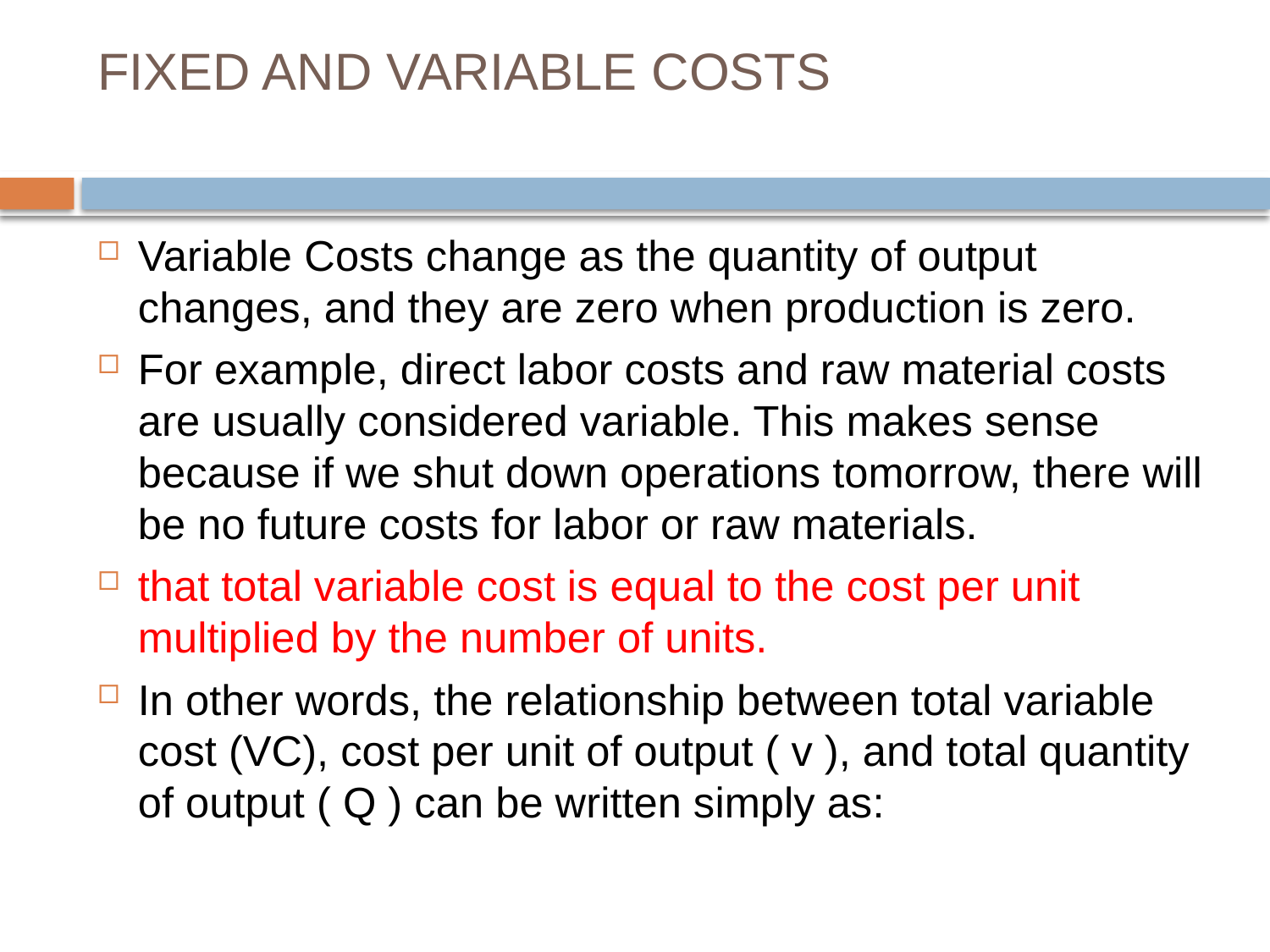

# FIXED AND VARIABLE COSTS
Variable Costs change as the quantity of output changes, and they are zero when production is zero.
For example, direct labor costs and raw material costs are usually considered variable. This makes sense because if we shut down operations tomorrow, there will be no future costs for labor or raw materials.
that total variable cost is equal to the cost per unit multiplied by the number of units.
In other words, the relationship between total variable cost (VC), cost per unit of output ( v ), and total quantity of output ( Q ) can be written simply as: